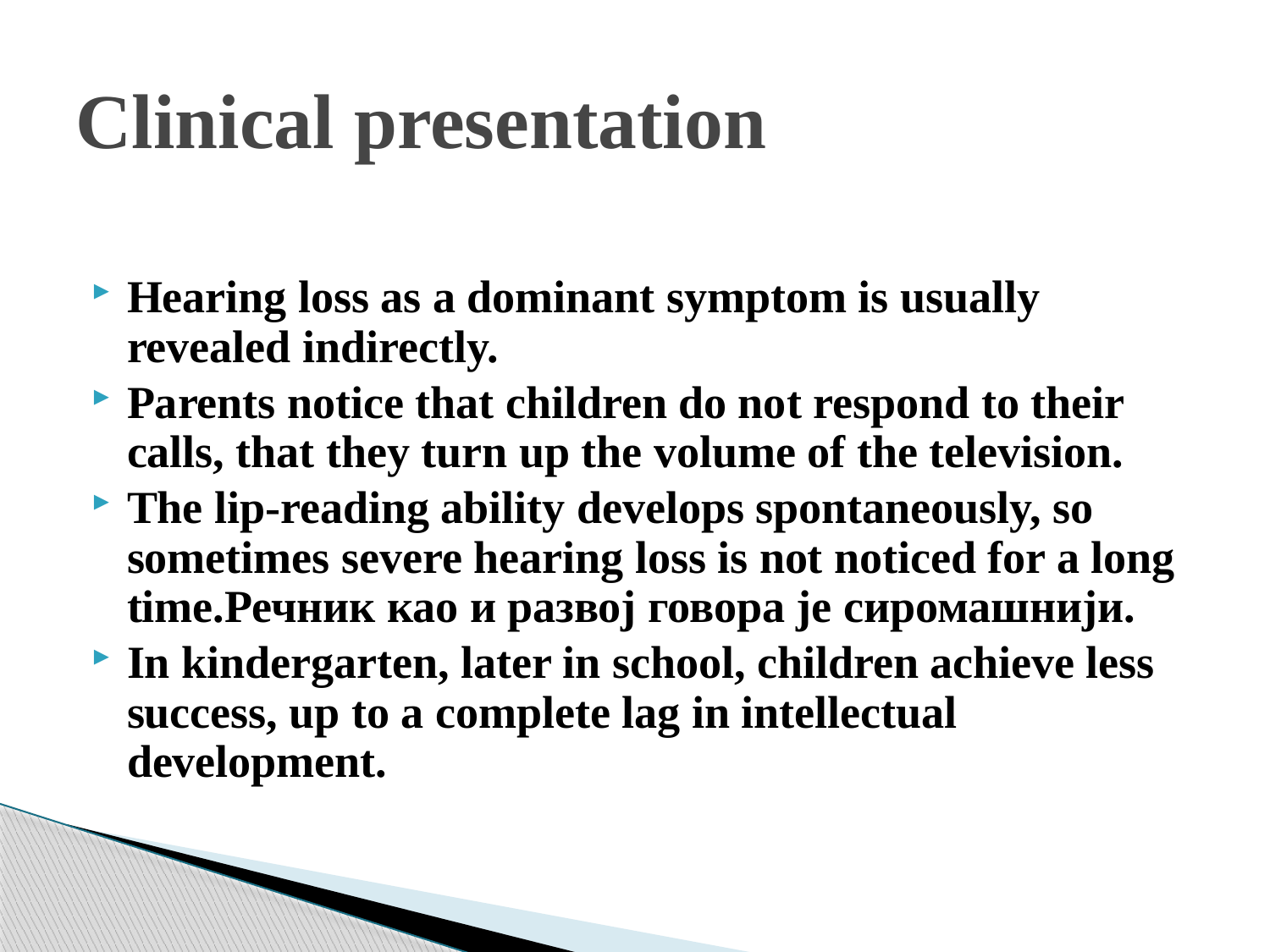

# Clinical presentation

Hearing loss as a dominant symptom is usually revealed indirectly.
Parents notice that children do not respond to their calls, that they turn up the volume of the television.
The lip-reading ability develops spontaneously, so sometimes severe hearing loss is not noticed for a long time.Речник као и развој говора је сиромашнији.
In kindergarten, later in school, children achieve less success, up to a complete lag in intellectual development.